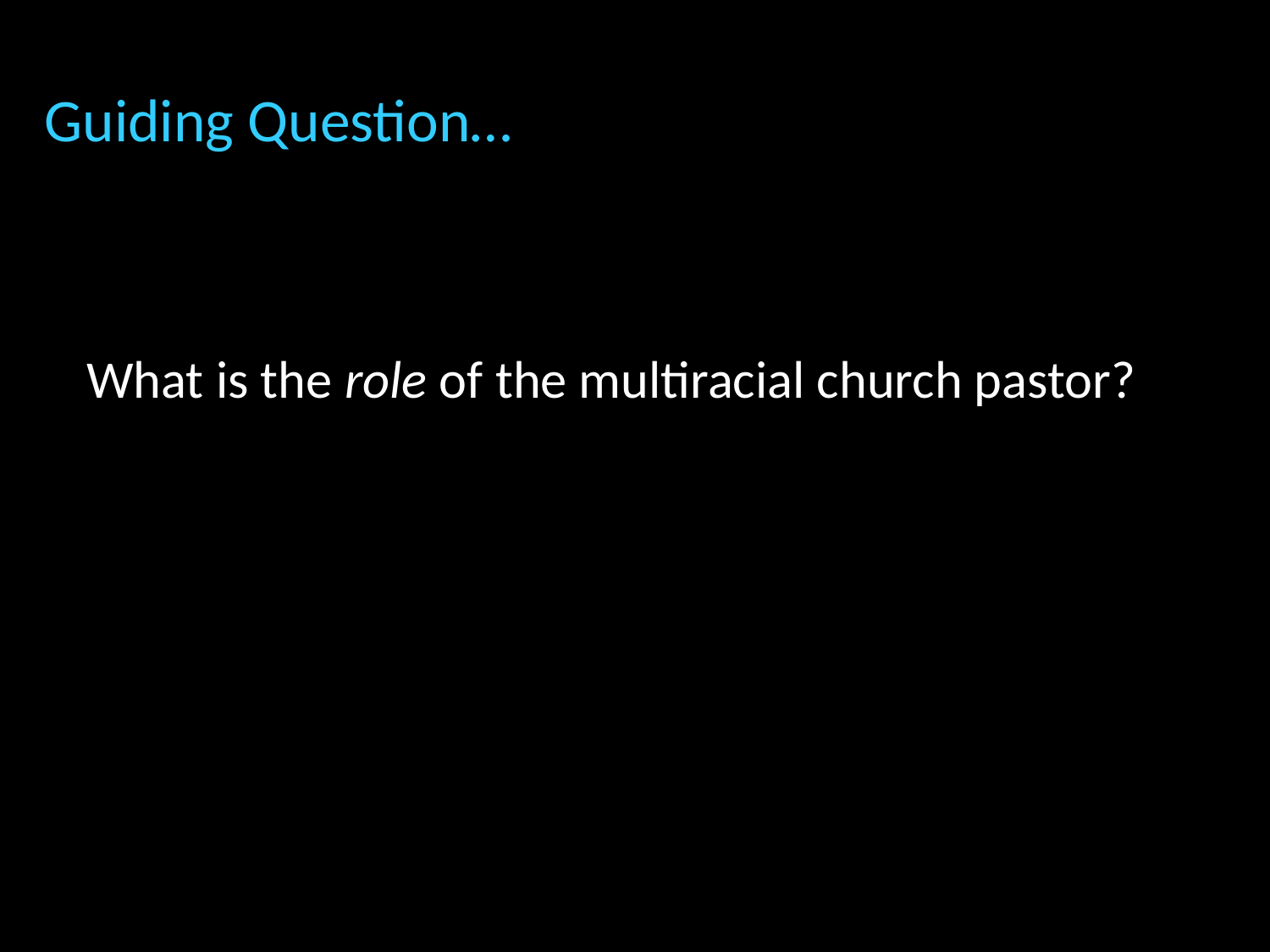

# Guiding Question…
What is the role of the multiracial church pastor?